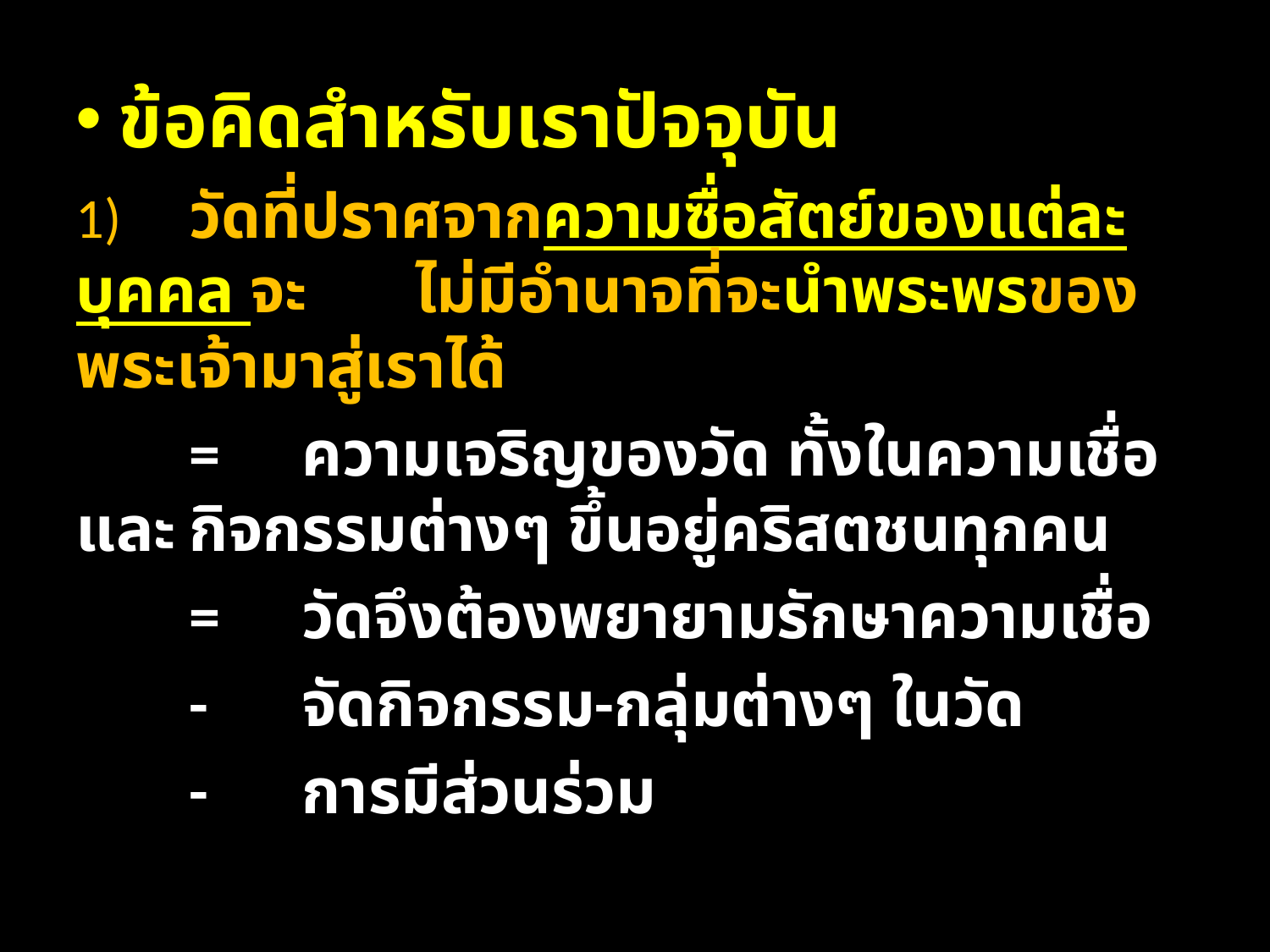

ข้อคิดสำหรับเราปัจจุบัน
1)	วัดที่ปราศจากความซื่อสัตย์ของแต่ละบุคคล จะ	ไม่มีอำนาจที่จะนำพระพรของพระเจ้ามาสู่เราได้
   	=	ความเจริญของวัด ทั้งในความเชื่อและ		กิจกรรมต่างๆ ขึ้นอยู่คริสตชนทุกคน
   	=	วัดจึงต้องพยายามรักษาความเชื่อ
		-	จัดกิจกรรม-กลุ่มต่างๆ ในวัด
		-	การมีส่วนร่วม